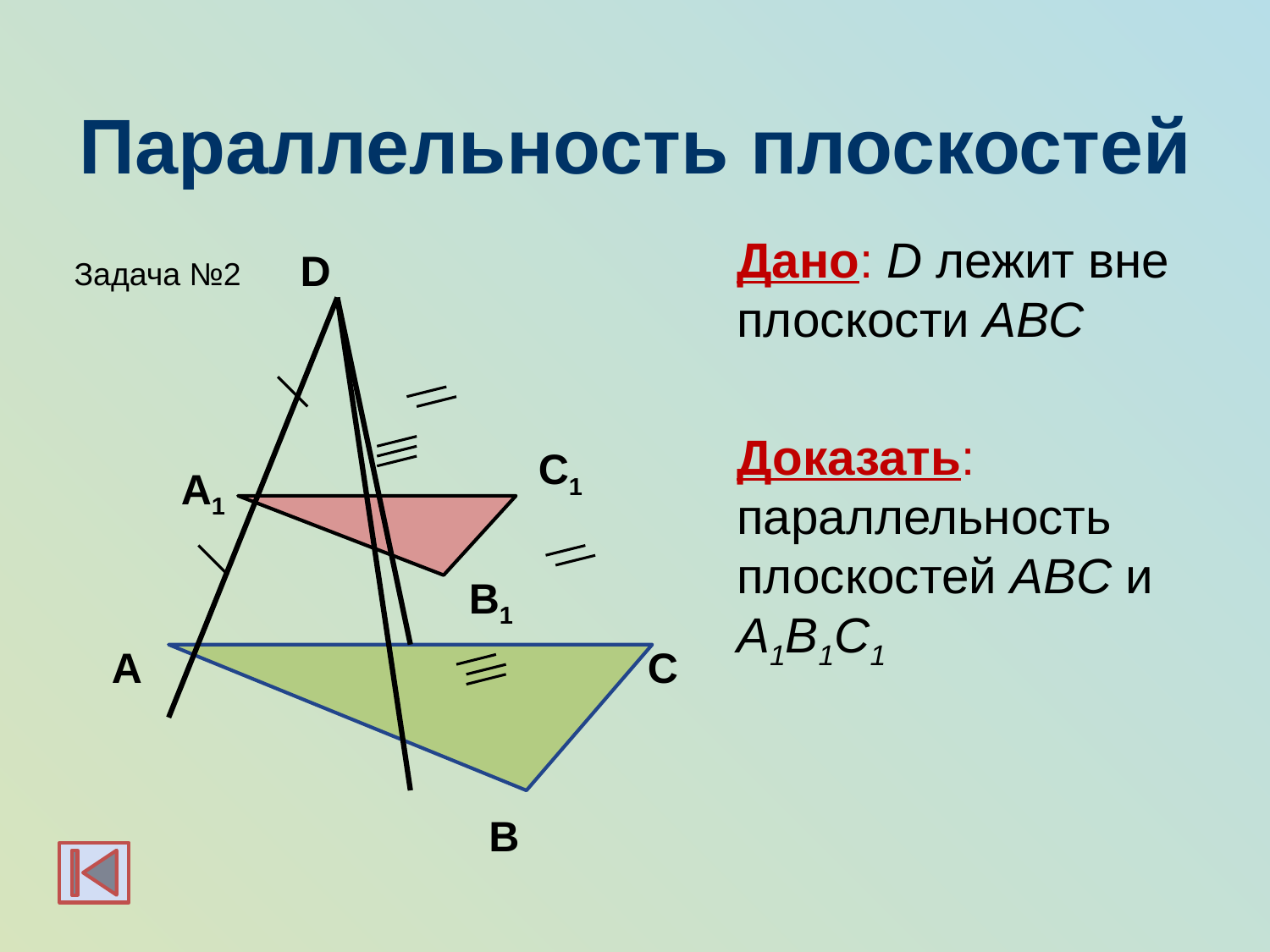

# Параллельность плоскостей
Дано: D лежит вне плоскости АВС

Доказать: параллельность плоскостей АBC и А1B1C1
D
Задача №2
С1
А1

В1
А
С

В